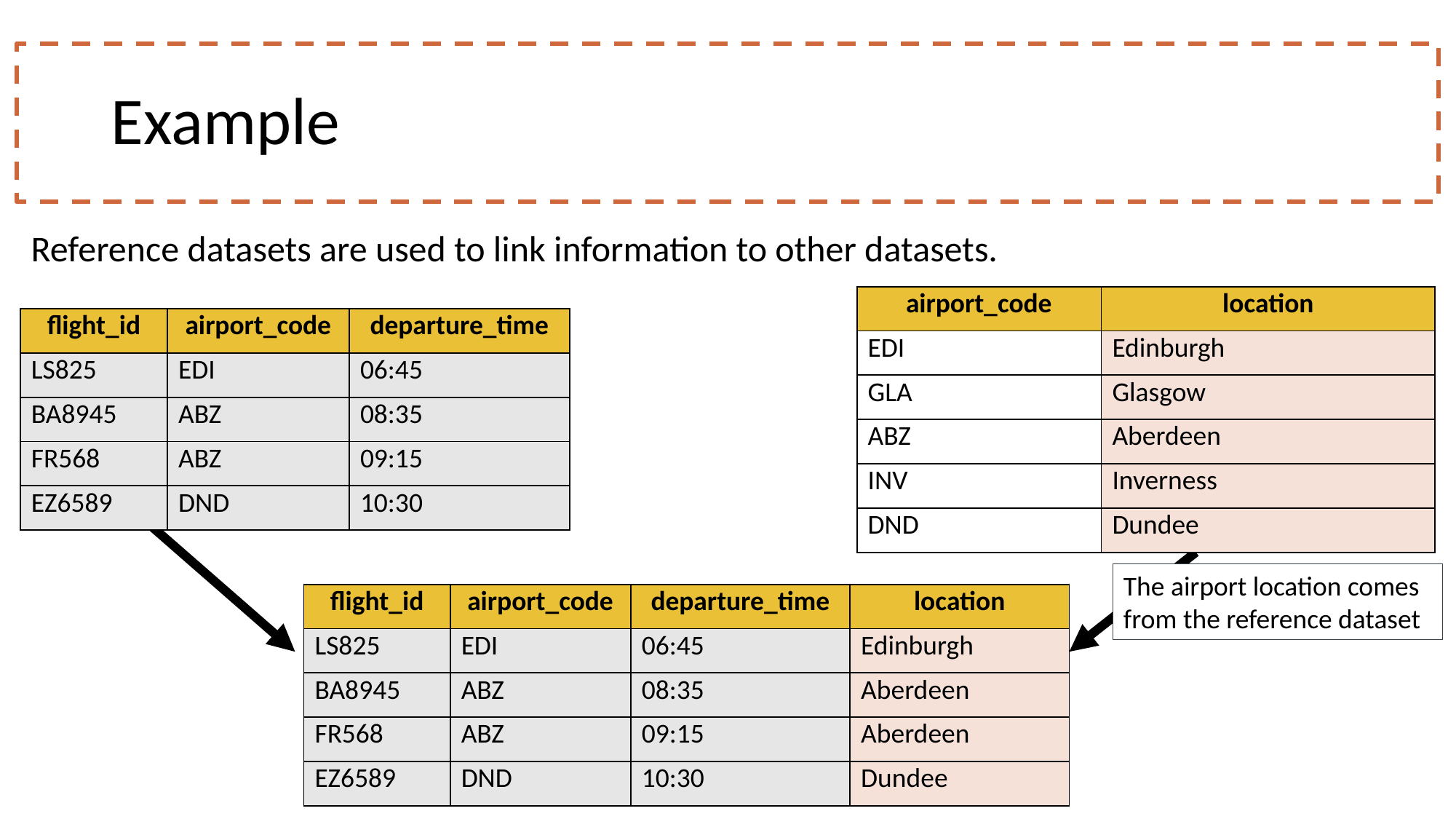

# Example
Reference datasets are used to link information to other datasets.
| airport\_code | location |
| --- | --- |
| EDI | Edinburgh |
| GLA | Glasgow |
| ABZ | Aberdeen |
| INV | Inverness |
| DND | Dundee |
| flight\_id | airport\_code | departure\_time |
| --- | --- | --- |
| LS825 | EDI | 06:45 |
| BA8945 | ABZ | 08:35 |
| FR568 | ABZ | 09:15 |
| EZ6589 | DND | 10:30 |
The airport location comes from the reference dataset
| flight\_id | airport\_code | departure\_time | location |
| --- | --- | --- | --- |
| LS825 | EDI | 06:45 | Edinburgh |
| BA8945 | ABZ | 08:35 | Aberdeen |
| FR568 | ABZ | 09:15 | Aberdeen |
| EZ6589 | DND | 10:30 | Dundee |